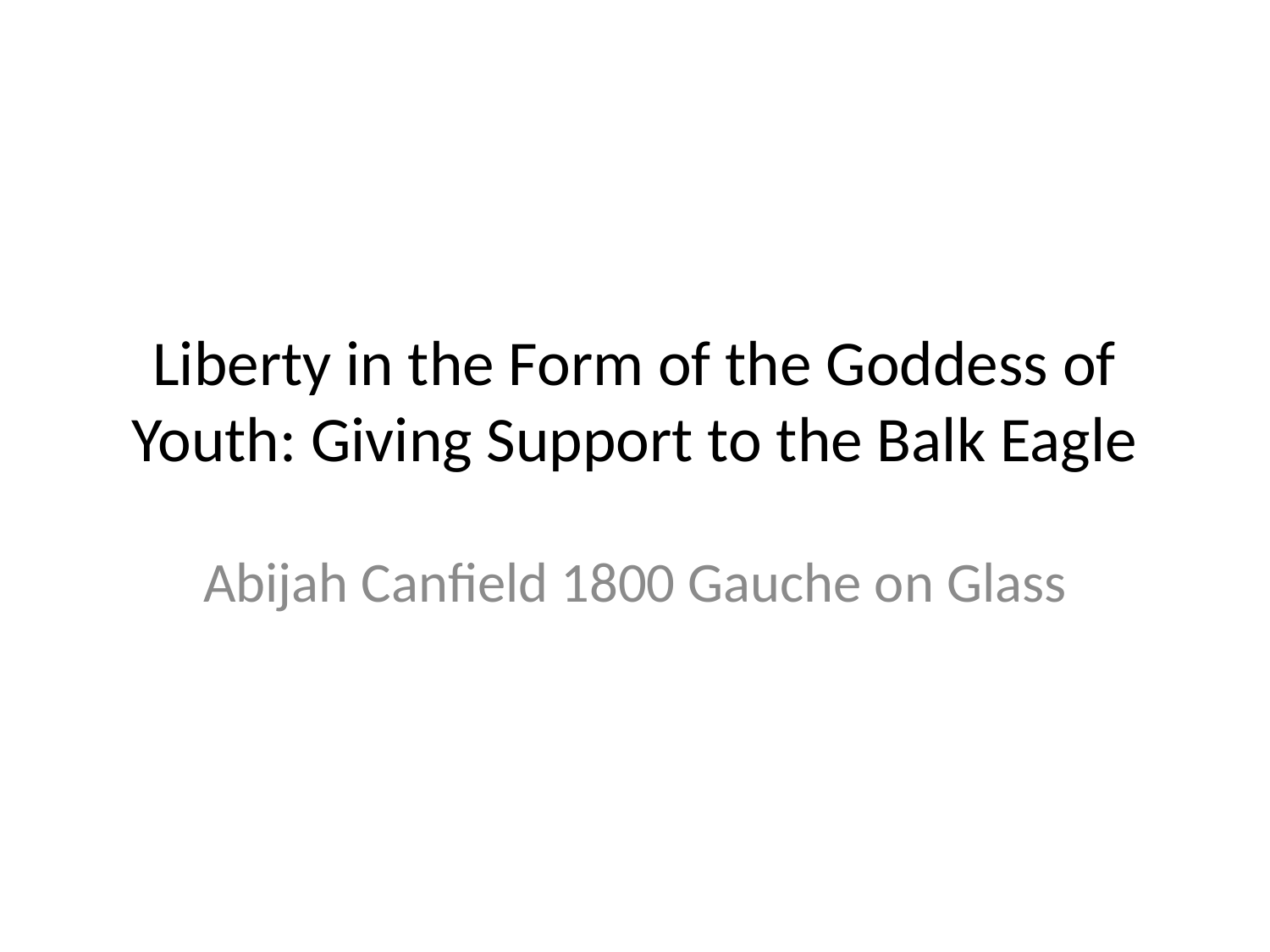

# Liberty in the Form of the Goddess of Youth: Giving Support to the Balk Eagle
Abijah Canfield 1800 Gauche on Glass